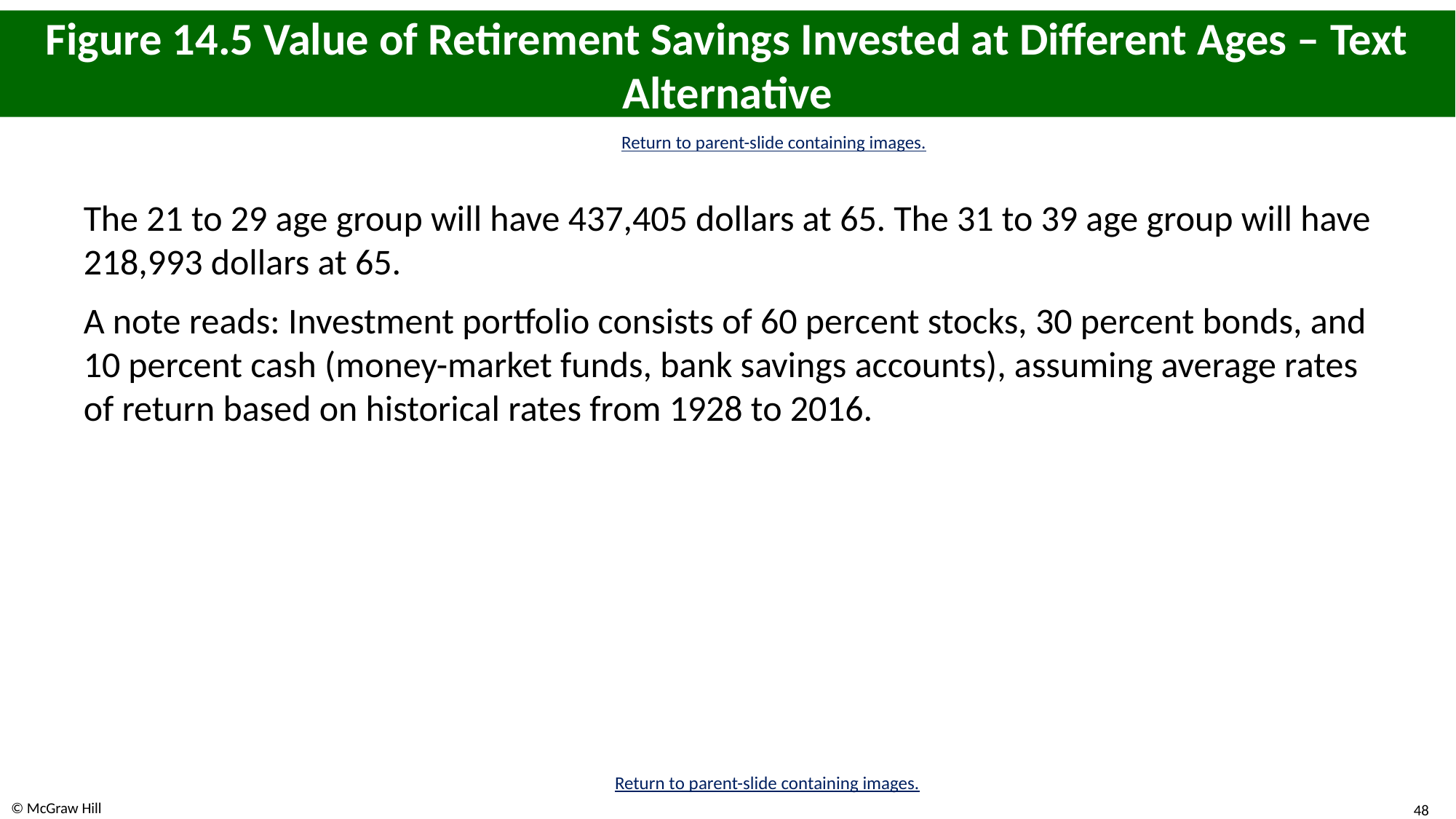

# Figure 14.5 Value of Retirement Savings Invested at Different Ages – Text Alternative
Return to parent-slide containing images.
The 21 to 29 age group will have 437,405 dollars at 65. The 31 to 39 age group will have 218,993 dollars at 65.
A note reads: Investment portfolio consists of 60 percent stocks, 30 percent bonds, and 10 percent cash (money-market funds, bank savings accounts), assuming average rates of return based on historical rates from 1928 to 2016.
Return to parent-slide containing images.